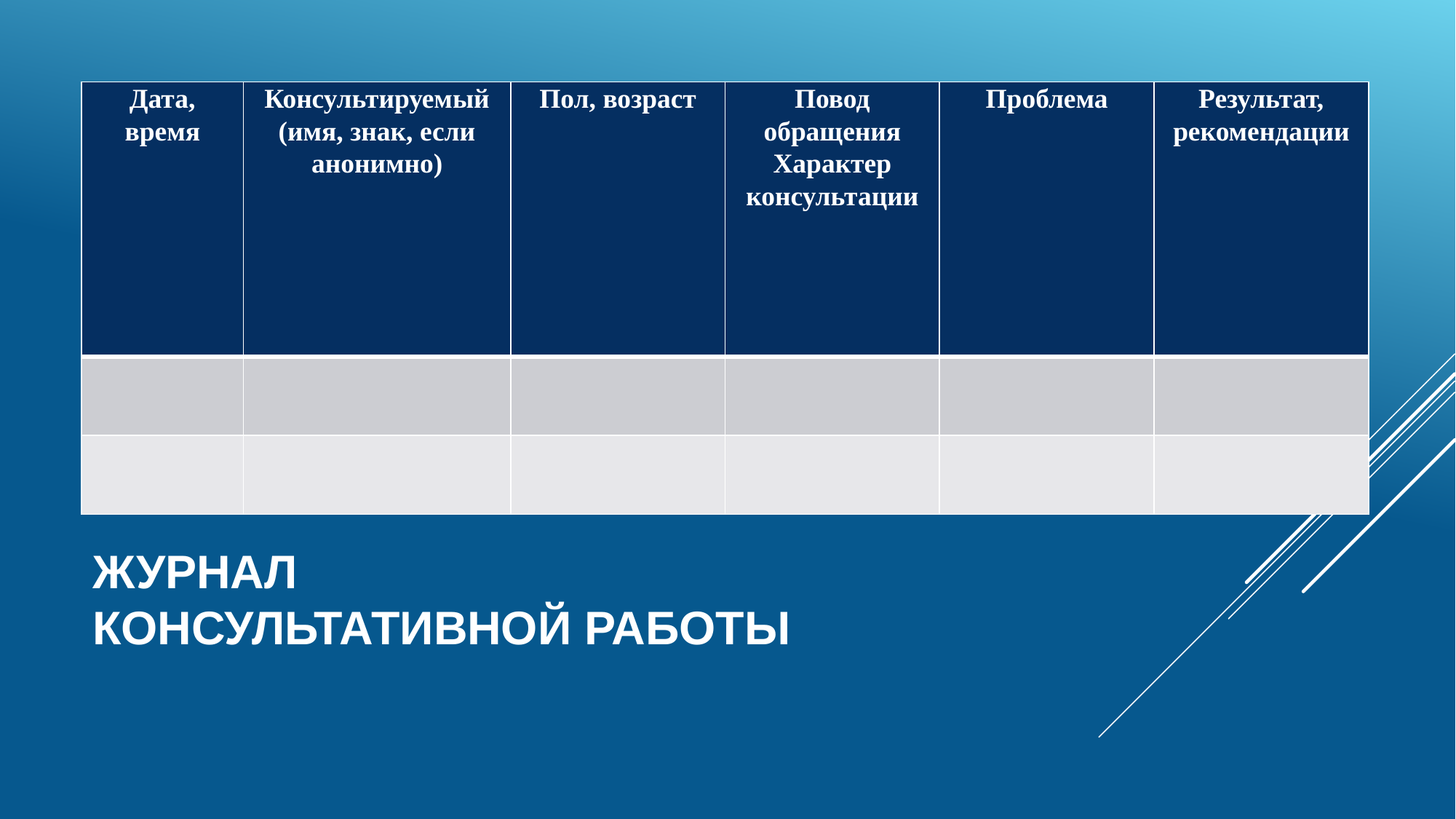

| Дата, время | Консультируемый (имя, знак, если анонимно) | Пол, возраст | Повод обращения Характер консультации | Проблема | Результат, рекомендации |
| --- | --- | --- | --- | --- | --- |
|  |  |  |  |  |  |
|  |  |  |  |  |  |
# ЖУРНАЛ КОНСУЛЬТАТИВНОЙ РАБОТЫ